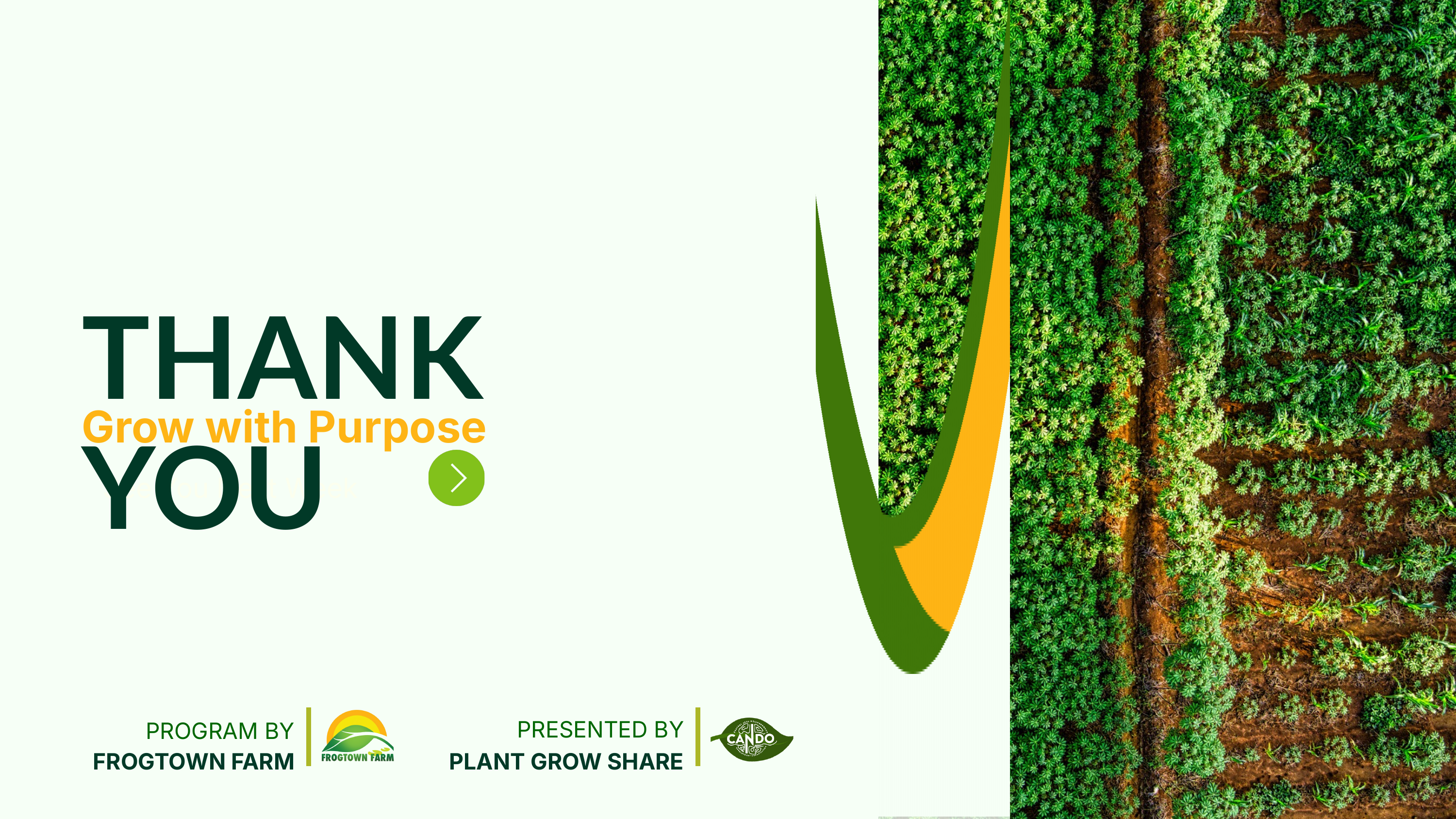

THANK YOU

Grow with Purpose

See You Next Week
PRESENTED BY

PLANT GROW SHARE
PROGRAM BY

FROGTOWN FARM